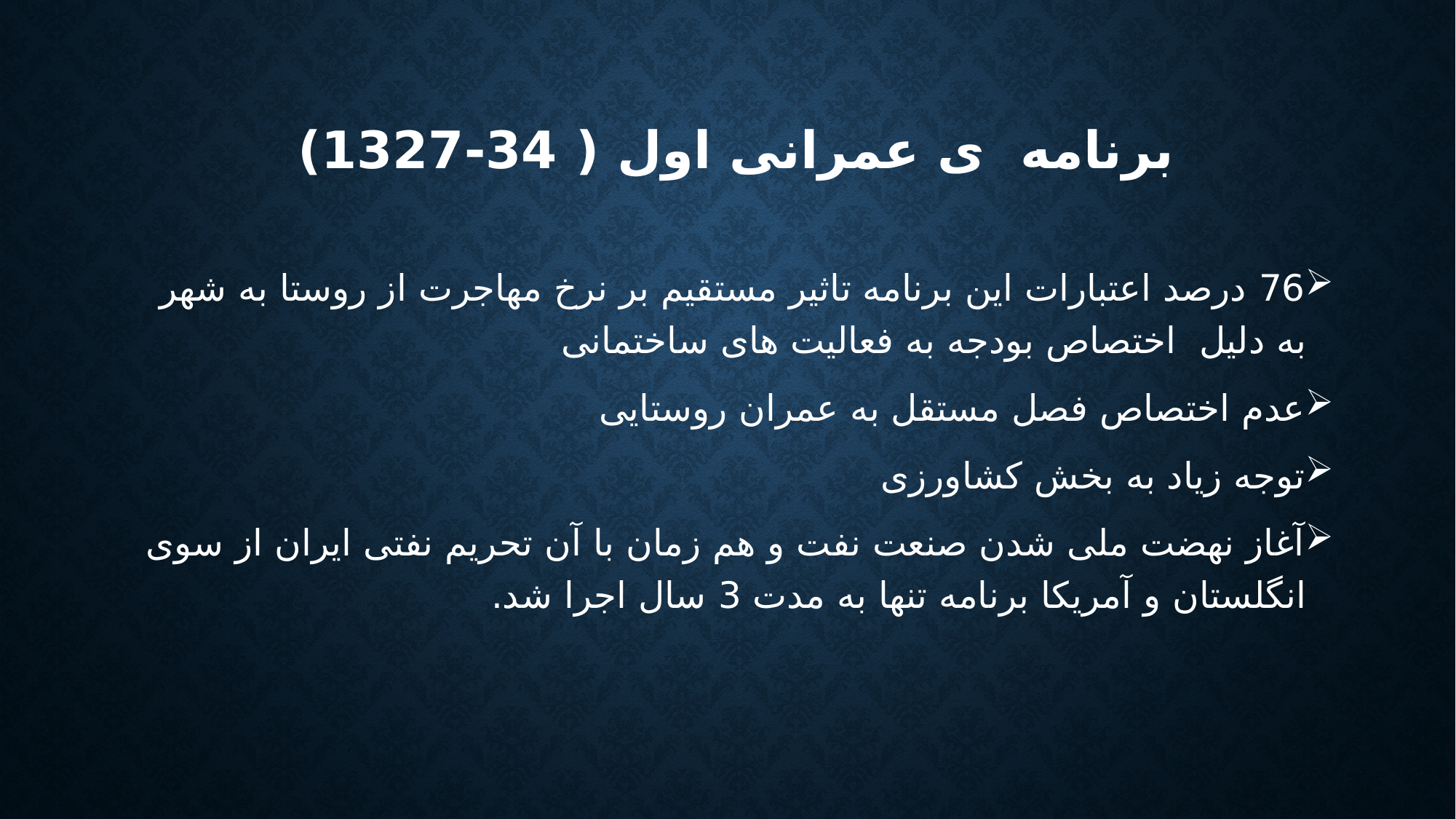

# برنامه  ی عمرانی اول ( 34-1327)
76 درصد اعتبارات این برنامه تاثیر مستقیم بر نرخ مهاجرت از روستا به شهر به دلیل  اختصاص بودجه به فعالیت های ساختمانی
عدم اختصاص فصل مستقل به عمران روستایی
توجه زیاد به بخش کشاورزی
آغاز نهضت ملی شدن صنعت نفت و هم زمان با آن تحریم نفتی ایران از سوی انگلستان و آمریکا برنامه تنها به مدت 3 سال اجرا شد.